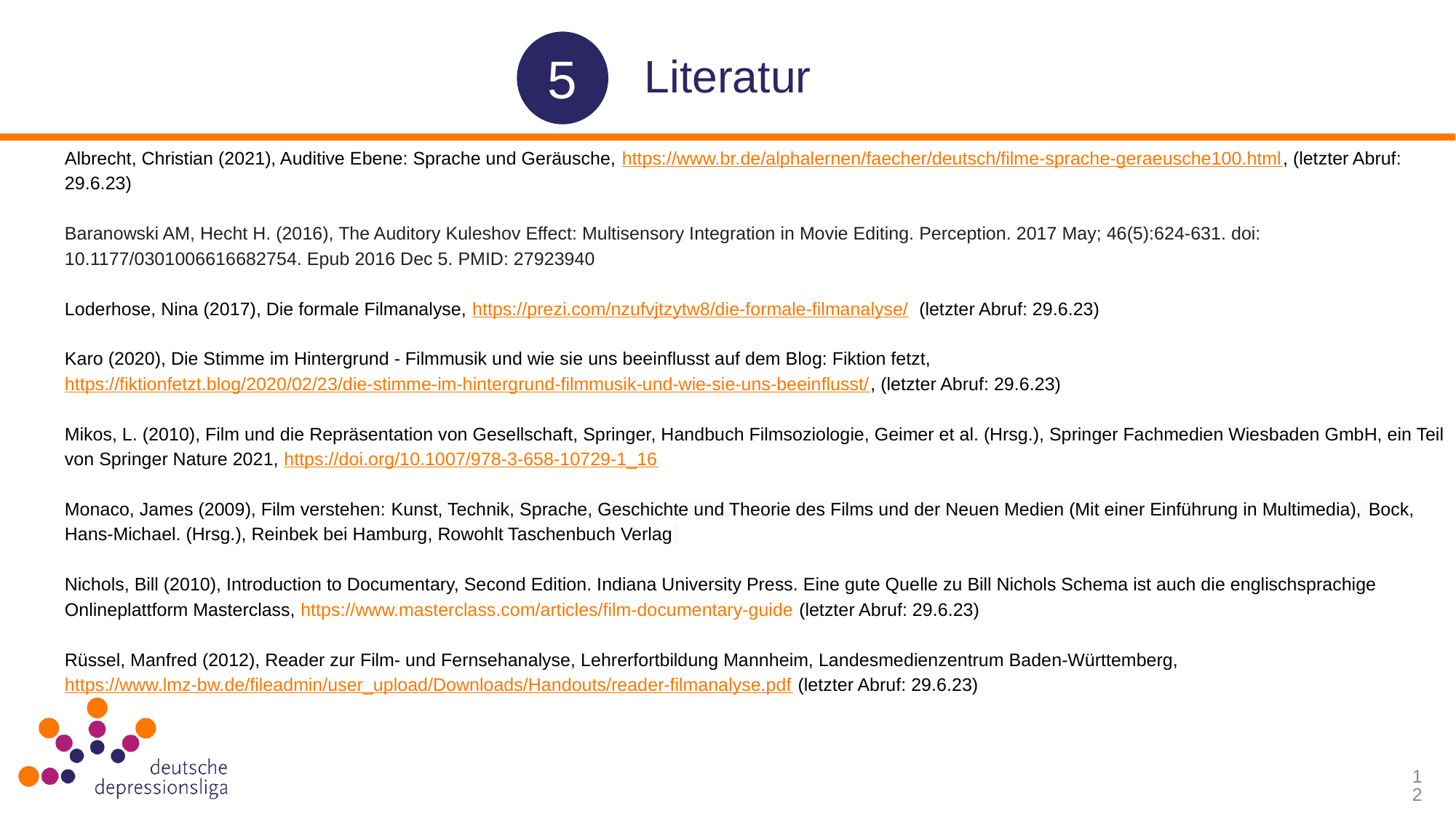

Literatur

5

Albrecht, Christian (2021), Auditive Ebene: Sprache und Geräusche, https://www.br.de/alphalernen/faecher/deutsch/filme-sprache-geraeusche100.html, (letzter Abruf: 29.6.23)

Baranowski AM, Hecht H. (2016), The Auditory Kuleshov Effect: Multisensory Integration in Movie Editing. Perception. 2017 May; 46(5):624-631. doi: 10.1177/0301006616682754. Epub 2016 Dec 5. PMID: 27923940

Loderhose, Nina (2017), Die formale Filmanalyse, https://prezi.com/nzufvjtzytw8/die-formale-filmanalyse/  (letzter Abruf: 29.6.23)

Karo (2020), Die Stimme im Hintergrund - Filmmusik und wie sie uns beeinflusst auf dem Blog: Fiktion fetzt, https://fiktionfetzt.blog/2020/02/23/die-stimme-im-hintergrund-filmmusik-und-wie-sie-uns-beeinflusst/, (letzter Abruf: 29.6.23)

Mikos, L. (2010), Film und die Repräsentation von Gesellschaft, Springer, Handbuch Filmsoziologie, Geimer et al. (Hrsg.), Springer Fachmedien Wiesbaden GmbH, ein Teil von Springer Nature 2021, https://doi.org/10.1007/978-3-658-10729-1_16

Monaco, James (2009), Film verstehen: Kunst, Technik, Sprache, Geschichte und Theorie des Films und der Neuen Medien (Mit einer Einführung in Multimedia), Bock, Hans-Michael. (Hrsg.), Reinbek bei Hamburg, Rowohlt Taschenbuch Verlag

Nichols, Bill (2010), Introduction to Documentary, Second Edition. Indiana University Press. Eine gute Quelle zu Bill Nichols Schema ist auch die englischsprachige Onlineplattform Masterclass, https://www.masterclass.com/articles/film-documentary-guide (letzter Abruf: 29.6.23)

Rüssel, Manfred (2012), Reader zur Film- und Fernsehanalyse, Lehrerfortbildung Mannheim, Landesmedienzentrum Baden-Württemberg, https://www.lmz-bw.de/fileadmin/user_upload/Downloads/Handouts/reader-filmanalyse.pdf (letzter Abruf: 29.6.23)

12